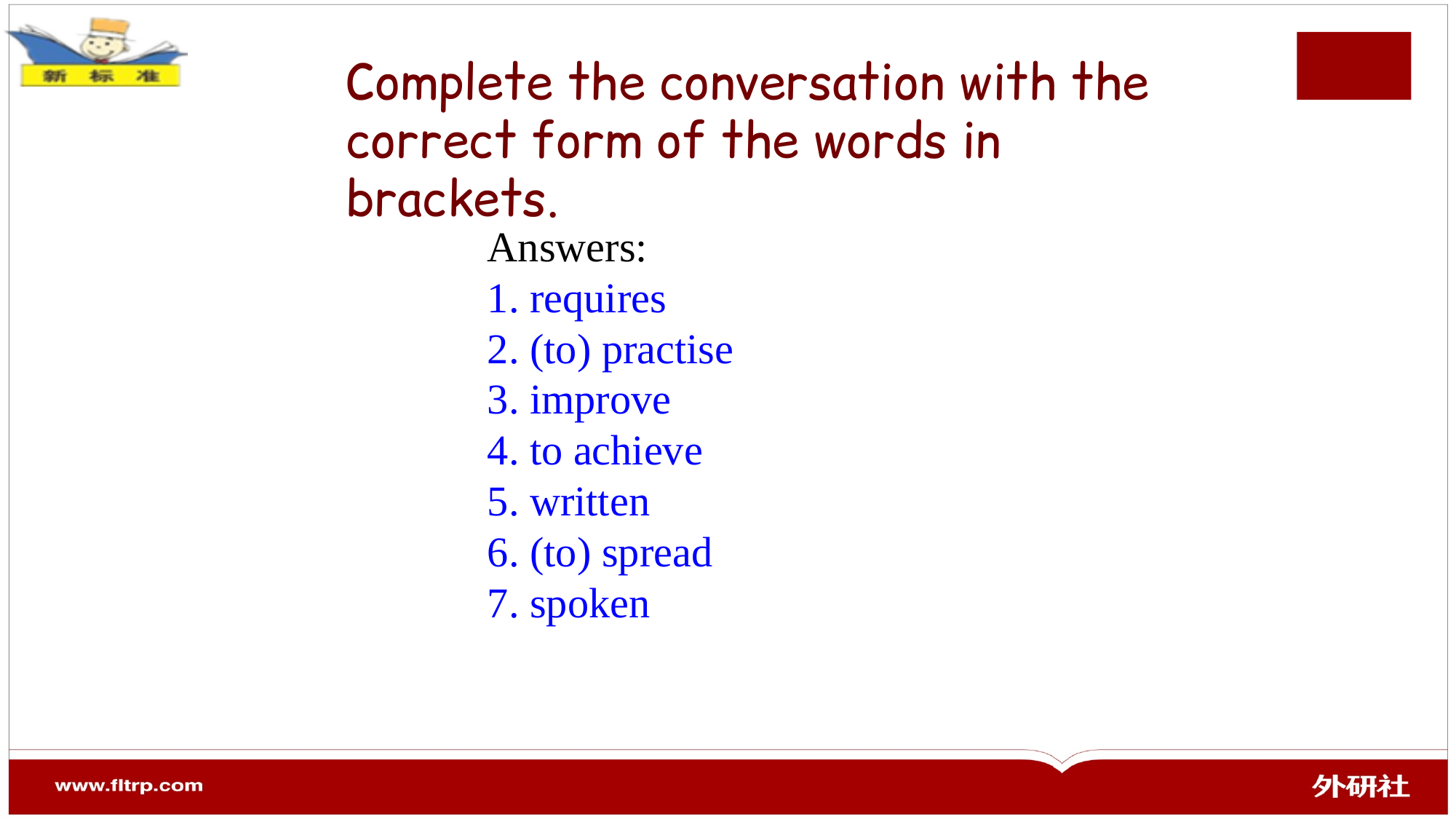

Complete the conversation with the
correct form of the words in brackets.
Answers:
 requires
2. (to) practise
3. improve
4. to achieve
5. written
6. (to) spread
7. spoken